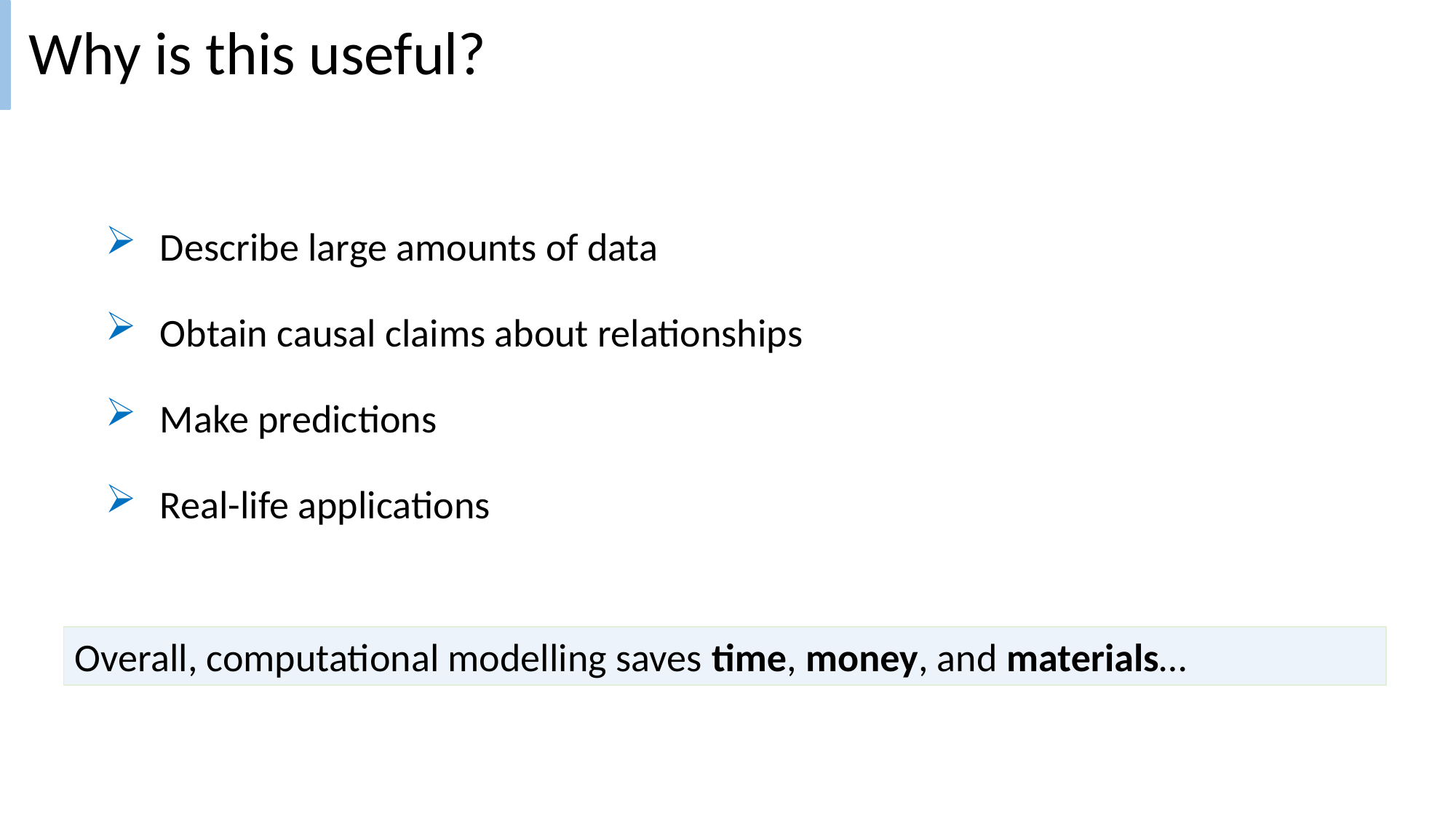

Why is this useful?

Describe large amounts of data
Obtain causal claims about relationships
Make predictions
Real-life applications
Overall, computational modelling saves time, money, and materials…